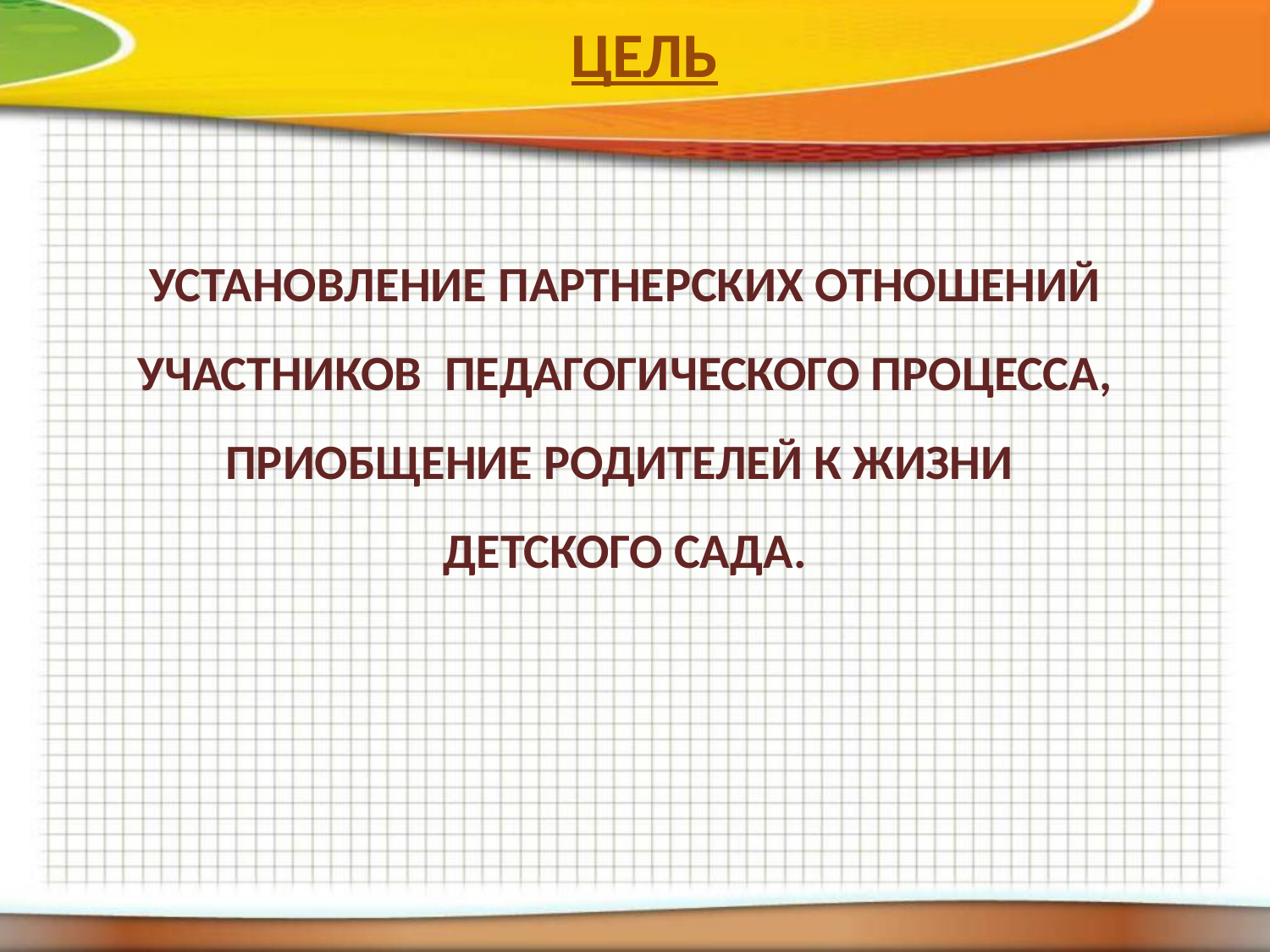

ЦЕЛЬ
# Установление партнерских отношений участников  педагогического процесса, приобщение родителей к жизни детского сада.